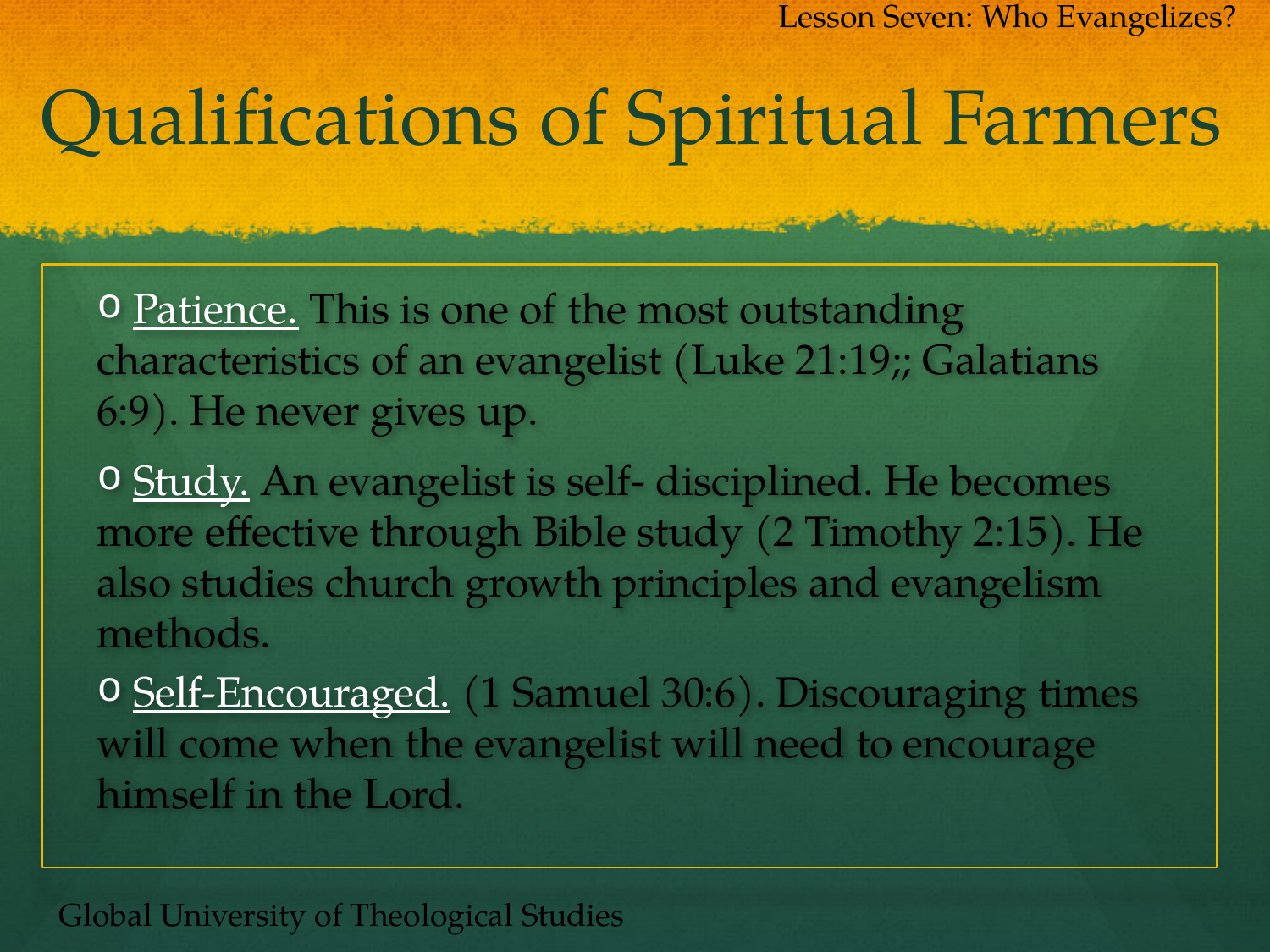

Lesson Seven: Who Evangelizes?

# Qualifications of Spiritual Farmers

 Patience. This is one of the most outstanding characteristics of an evangelist (Luke 21:19;; Galatians 6:9). He never gives up.
 Study. An evangelist is self- disciplined. He becomes more effective through Bible study (2 Timothy 2:15). He also studies church growth principles and evangelism methods.
 Self-Encouraged. (1 Samuel 30:6). Discouraging times will come when the evangelist will need to encourage himself in the Lord.
Global University of Theological Studies